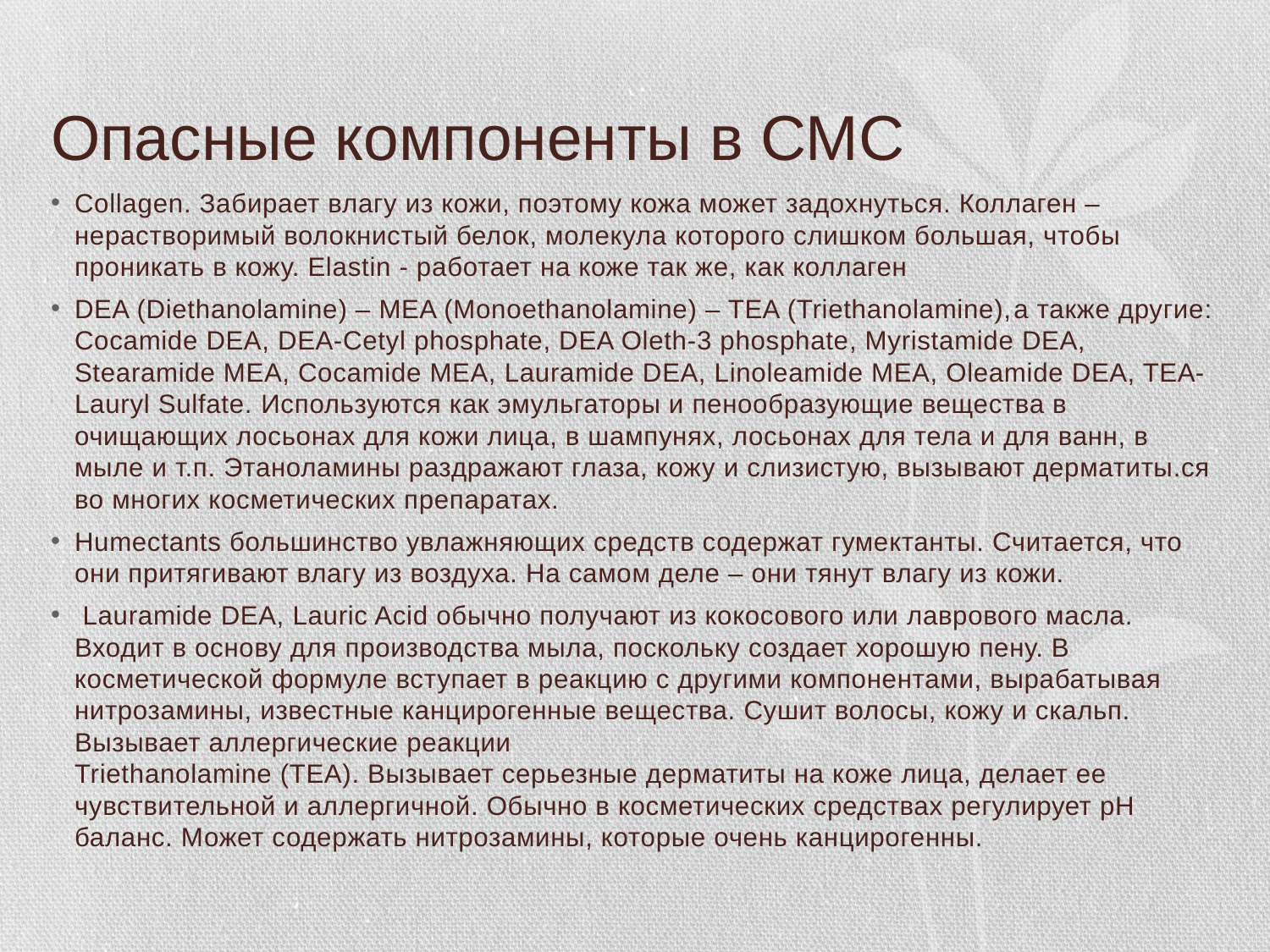

# Опасные компоненты в СМС
Collagen. Забирает влагу из кожи, поэтому кожа может задохнуться. Коллаген – нерастворимый волокнистый белок, молекула которого слишком большая, чтобы проникать в кожу. Elastin - работает на коже так же, как коллаген
DEA (Diethanolamine) – MEA (Monoethanolamine) – TEA (Triethanolamine),а также другие: Cocamide DEA, DEA-Cetyl phosphate, DEA Oleth-3 phosphate, Myristamide DEA, Stearamide MEA, Cocamide MEA, Lauramide DEA, Linoleamide MEA, Oleamide DEA, TEA-Lauryl Sulfate. Используются как эмульгаторы и пенообразующие вещества в очищающих лосьонах для кожи лица, в шампунях, лосьонах для тела и для ванн, в мыле и т.п. Этаноламины раздражают глаза, кожу и слизистую, вызывают дерматиты.ся во многих косметических препаратах.
Humectants большинство увлажняющих средств содержат гумектанты. Считается, что они притягивают влагу из воздуха. На самом деле – они тянут влагу из кожи.
 Lauramide DEA, Lauric Acid обычно получают из кокосового или лаврового масла. Входит в основу для производства мыла, поскольку создает хорошую пену. В косметической формуле вступает в реакцию с другими компонентами, вырабатывая нитрозамины, известные канцирогенные вещества. Сушит волосы, кожу и скальп. Вызывает аллергические реакции
Triethanolamine (TEA). Вызывает серьезные дерматиты на коже лица, делает ее чувствительной и аллергичной. Обычно в косметических средствах регулирует рН баланс. Может содержать нитрозамины, которые очень канцирогенны.